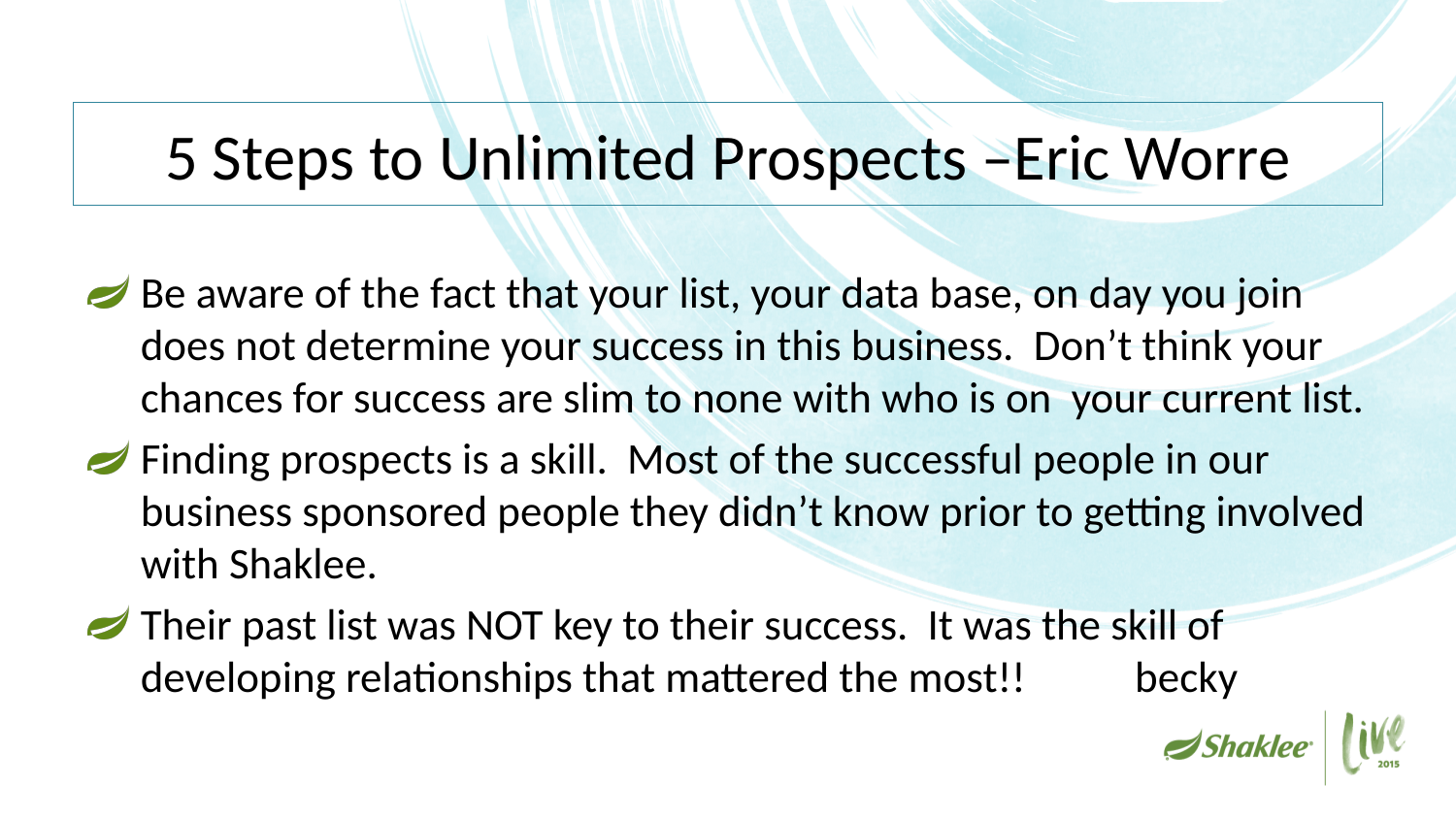

# 5 Steps to Unlimited Prospects –Eric Worre

Be aware of the fact that your list, your data base, on day you join does not determine your success in this business.  Don’t think your chances for success are slim to none with who is on  your current list.
Finding prospects is a skill.  Most of the successful people in our business sponsored people they didn’t know prior to getting involved with Shaklee.
Their past list was NOT key to their success.  It was the skill of developing relationships that mattered the most!!           becky